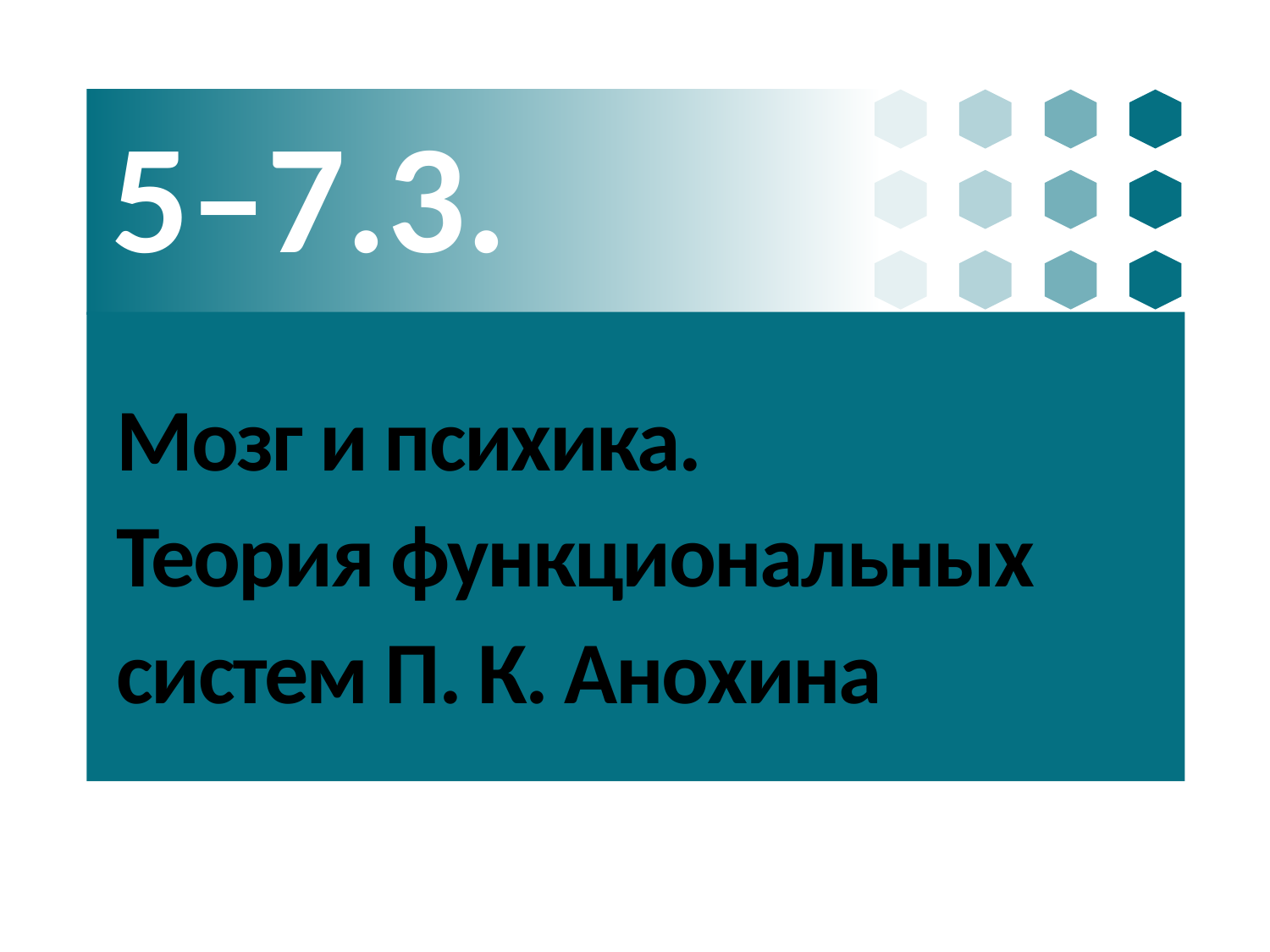

5–7.3.

# Мозг и психика. Теория функциональных систем П. К. Анохина